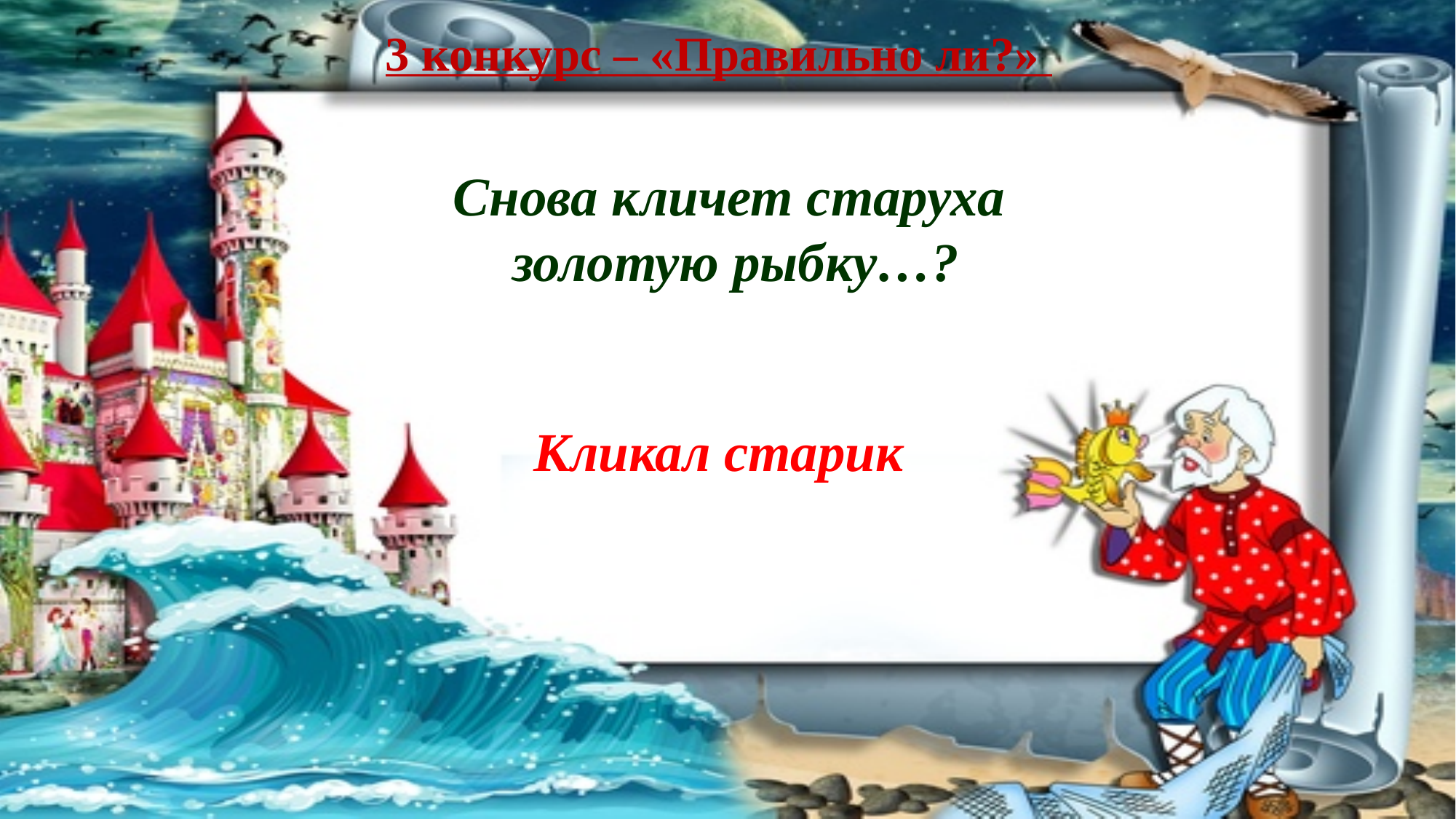

3 конкурс – «Правильно ли?»
Снова кличет старуха
золотую рыбку…?
Кликал старик